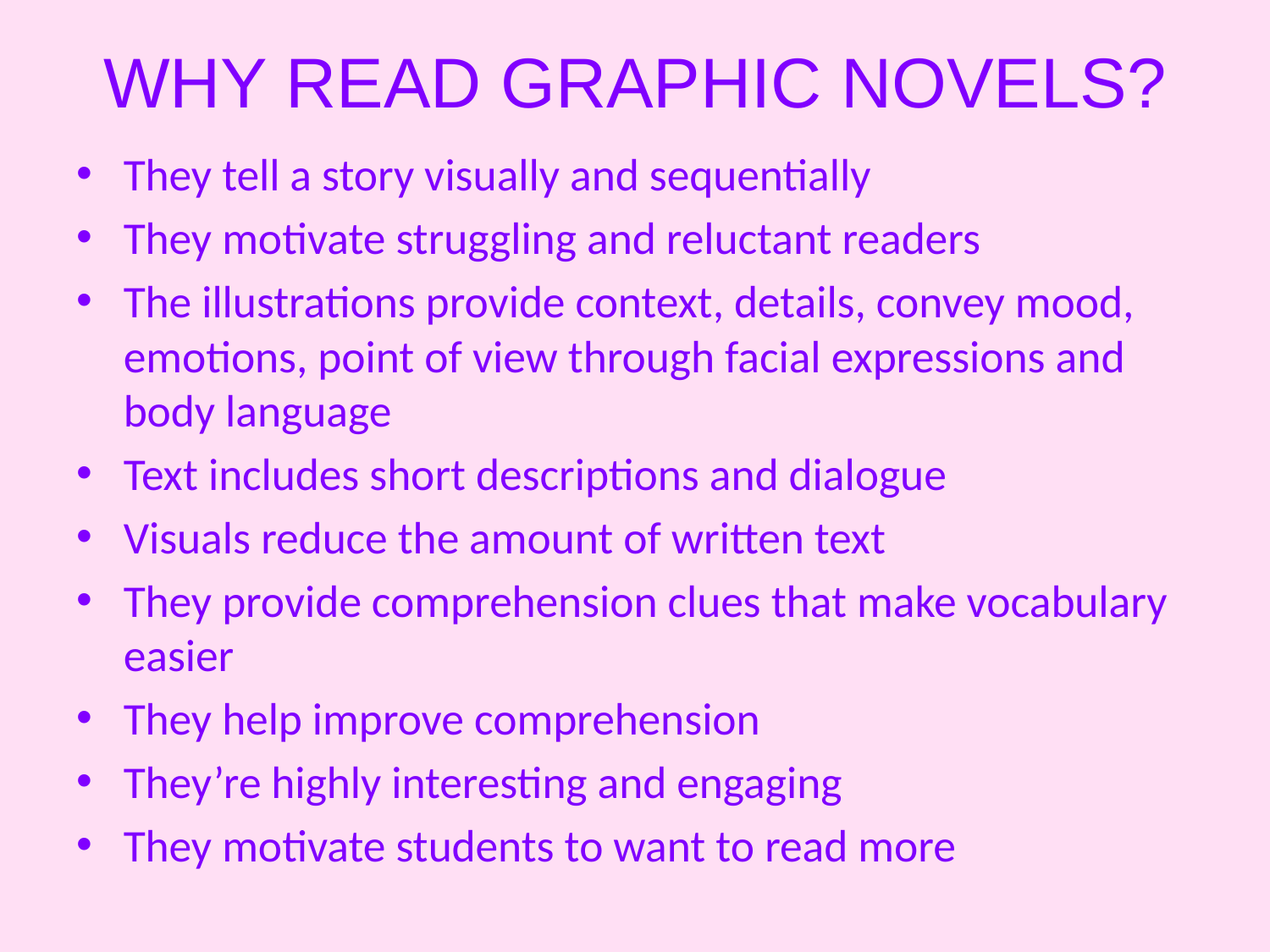

# WHY READ GRAPHIC NOVELS?
They tell a story visually and sequentially
They motivate struggling and reluctant readers
The illustrations provide context, details, convey mood, emotions, point of view through facial expressions and body language
Text includes short descriptions and dialogue
Visuals reduce the amount of written text
They provide comprehension clues that make vocabulary easier
They help improve comprehension
They’re highly interesting and engaging
They motivate students to want to read more